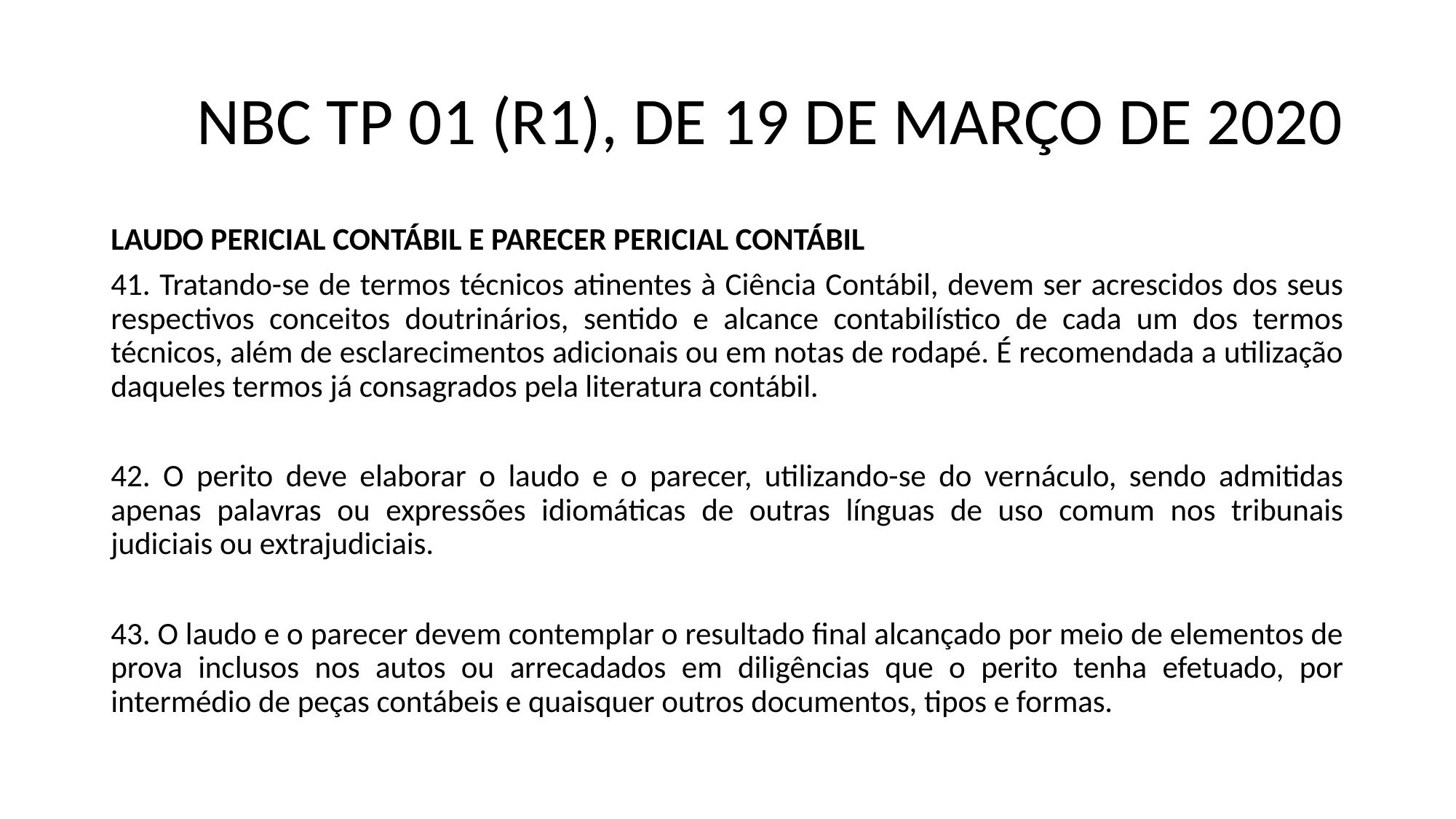

# NBC TP 01 (R1), DE 19 DE MARÇO DE 2020
LAUDO PERICIAL CONTÁBIL E PARECER PERICIAL CONTÁBIL
41. Tratando-se de termos técnicos atinentes à Ciência Contábil, devem ser acrescidos dos seus respectivos conceitos doutrinários, sentido e alcance contabilístico de cada um dos termos técnicos, além de esclarecimentos adicionais ou em notas de rodapé. É recomendada a utilização daqueles termos já consagrados pela literatura contábil.

42. O perito deve elaborar o laudo e o parecer, utilizando-se do vernáculo, sendo admitidas apenas palavras ou expressões idiomáticas de outras línguas de uso comum nos tribunais judiciais ou extrajudiciais.

43. O laudo e o parecer devem contemplar o resultado final alcançado por meio de elementos de prova inclusos nos autos ou arrecadados em diligências que o perito tenha efetuado, por intermédio de peças contábeis e quaisquer outros documentos, tipos e formas.